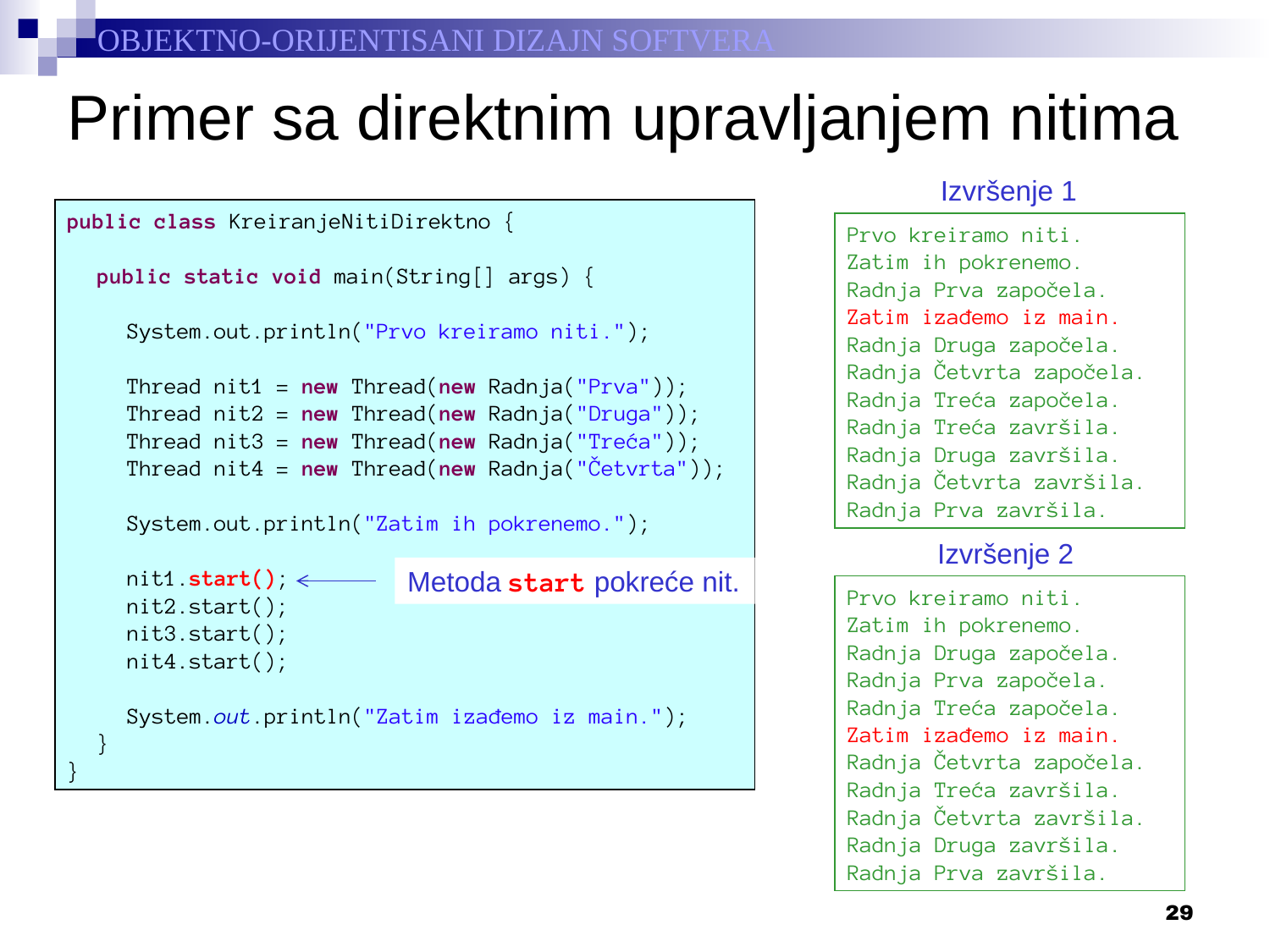

# Primer sa direktnim upravljanjem nitima
Izvršenje 1
public class KreiranjeNitiDirektno {

	public static void main(String[] args) {

		System.out.println("Prvo kreiramo niti.");

		Thread nit1 = new Thread(new Radnja("Prva"));
		Thread nit2 = new Thread(new Radnja("Druga"));
		Thread nit3 = new Thread(new Radnja("Treća"));
		Thread nit4 = new Thread(new Radnja("Četvrta"));

		System.out.println("Zatim ih pokrenemo.");

		nit1.start();
		nit2.start();
		nit3.start();
		nit4.start();

		System.out.println("Zatim izađemo iz main.");
	}
}
Prvo kreiramo niti.
Zatim ih pokrenemo.
Radnja Prva započela.
Zatim izađemo iz main.
Radnja Druga započela.
Radnja Četvrta započela.
Radnja Treća započela.
Radnja Treća završila.
Radnja Druga završila.
Radnja Četvrta završila.
Radnja Prva završila.
Izvršenje 2
Metoda start pokreće nit.
Prvo kreiramo niti.
Zatim ih pokrenemo.
Radnja Druga započela.
Radnja Prva započela.
Radnja Treća započela.
Zatim izađemo iz main.
Radnja Četvrta započela.
Radnja Treća završila.
Radnja Četvrta završila.
Radnja Druga završila.
Radnja Prva završila.
29